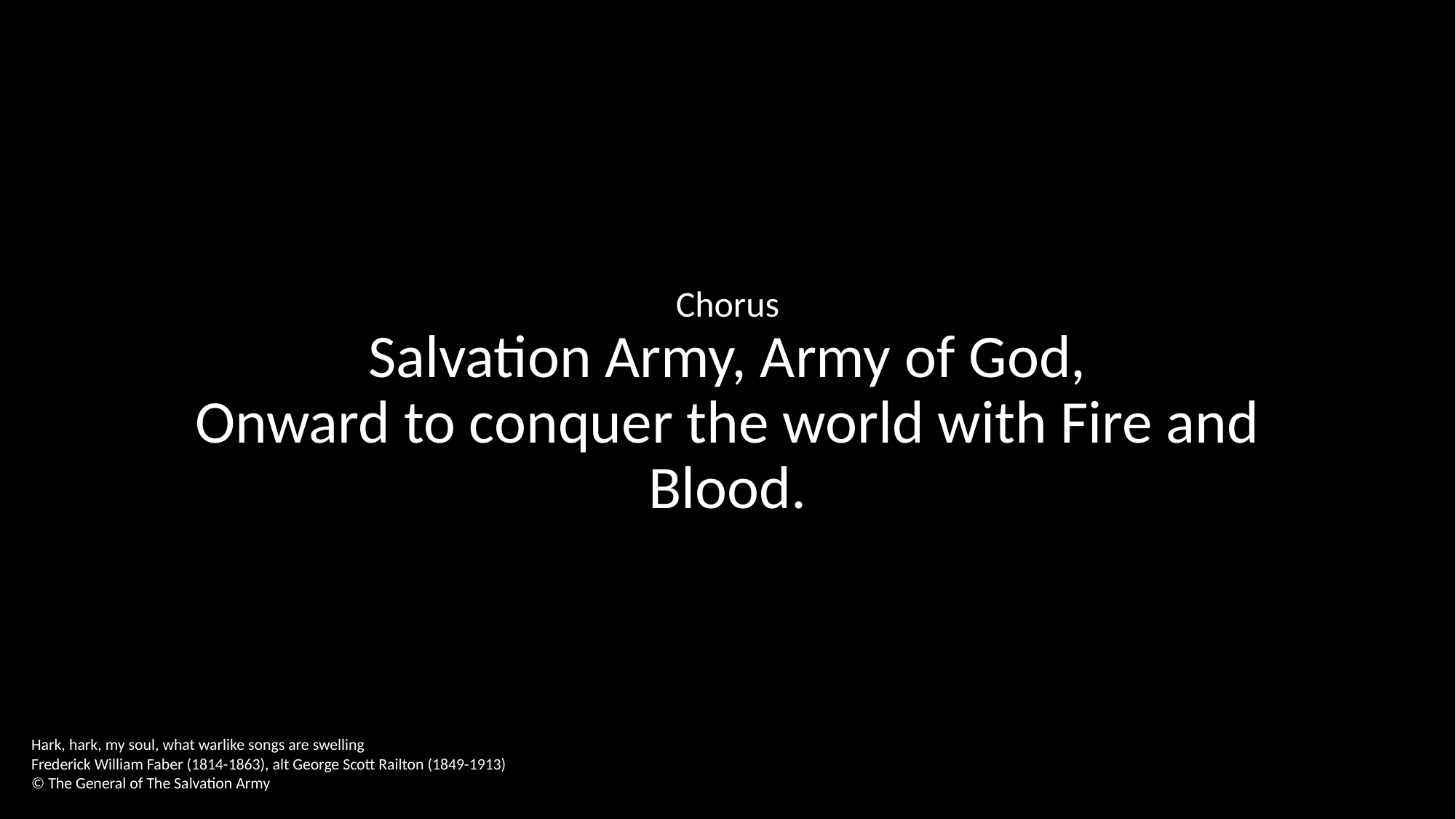

Chorus
Salvation Army, Army of God,
Onward to conquer the world with Fire and Blood.
Hark, hark, my soul, what warlike songs are swelling
Frederick William Faber (1814-1863), alt George Scott Railton (1849-1913)
© The General of The Salvation Army